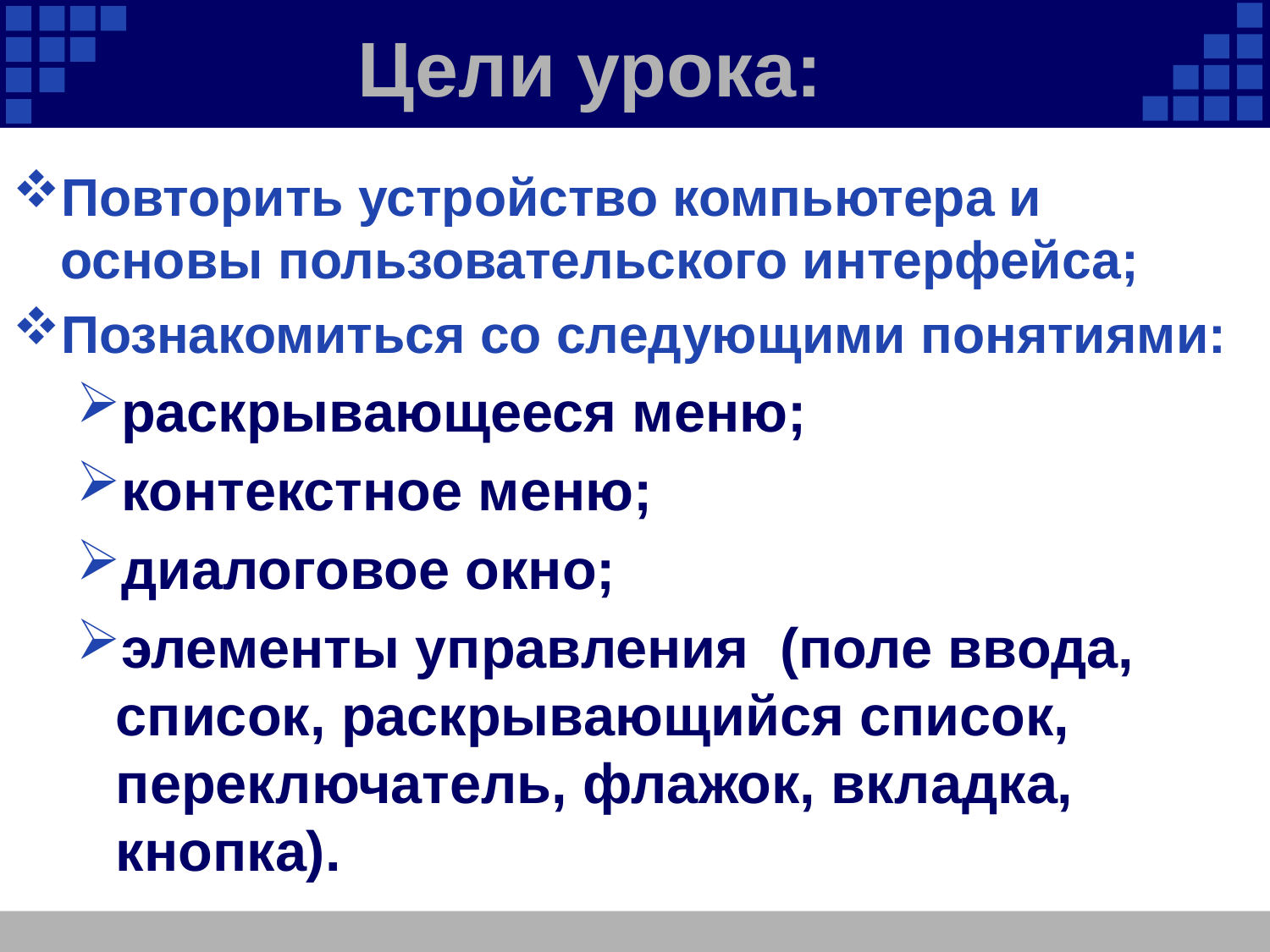

# Цели урока:
Повторить устройство компьютера и основы пользовательского интерфейса;
Познакомиться со следующими понятиями:
раскрывающееся меню;
контекстное меню;
диалоговое окно;
элементы управления  (поле ввода, список, раскрывающийся список, переключатель, флажок, вкладка, кнопка).